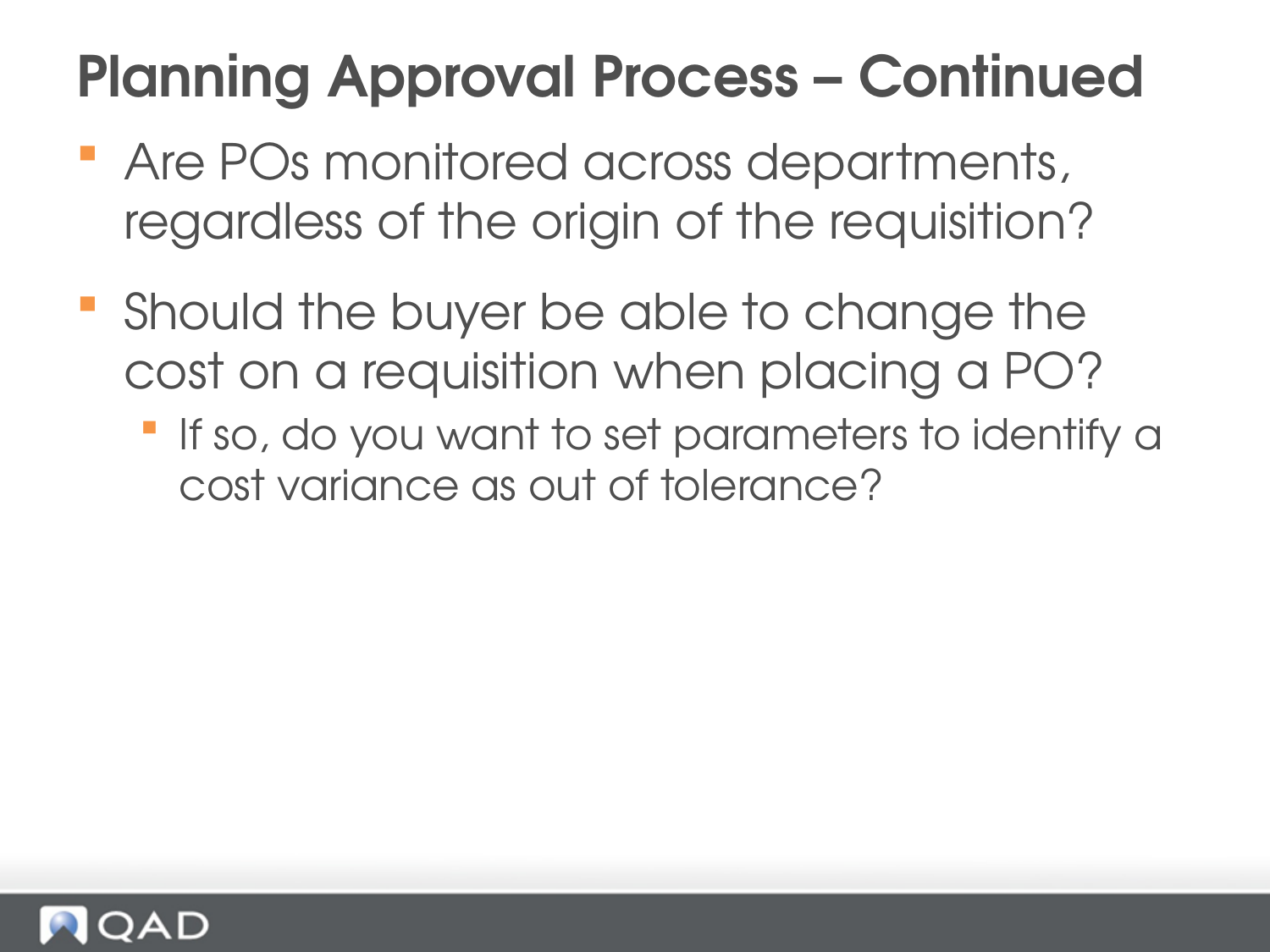

# Planning Approval Process – Continued
Are POs monitored across departments, regardless of the origin of the requisition?
Should the buyer be able to change the cost on a requisition when placing a PO?
If so, do you want to set parameters to identify a cost variance as out of tolerance?